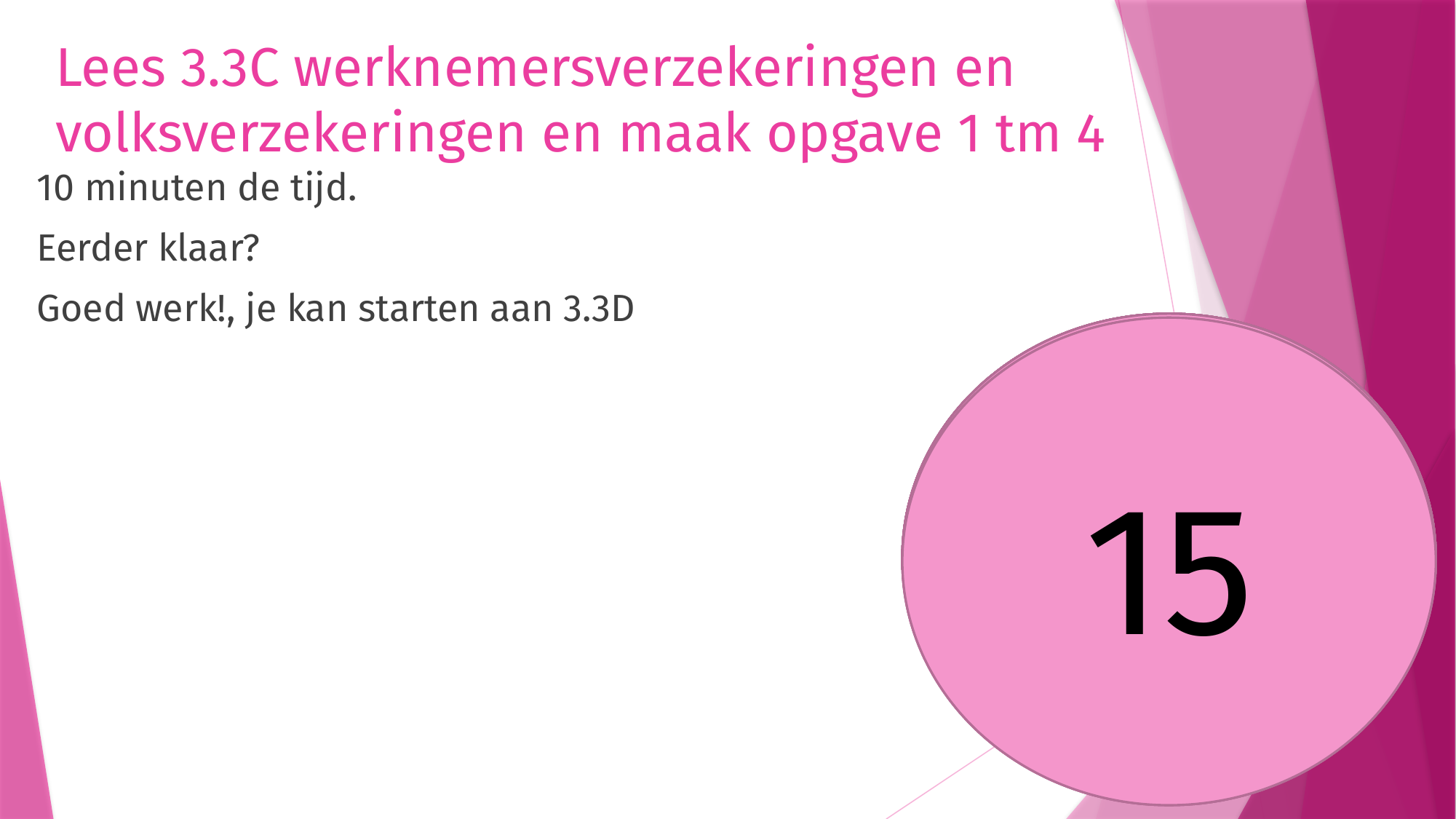

# Lees 3.3C werknemersverzekeringen en volksverzekeringen en maak opgave 1 tm 4
10 minuten de tijd.
Eerder klaar?
Goed werk!, je kan starten aan 3.3D

13
9
10
8
5
6
7
4
3
1
2
12
15
14
11